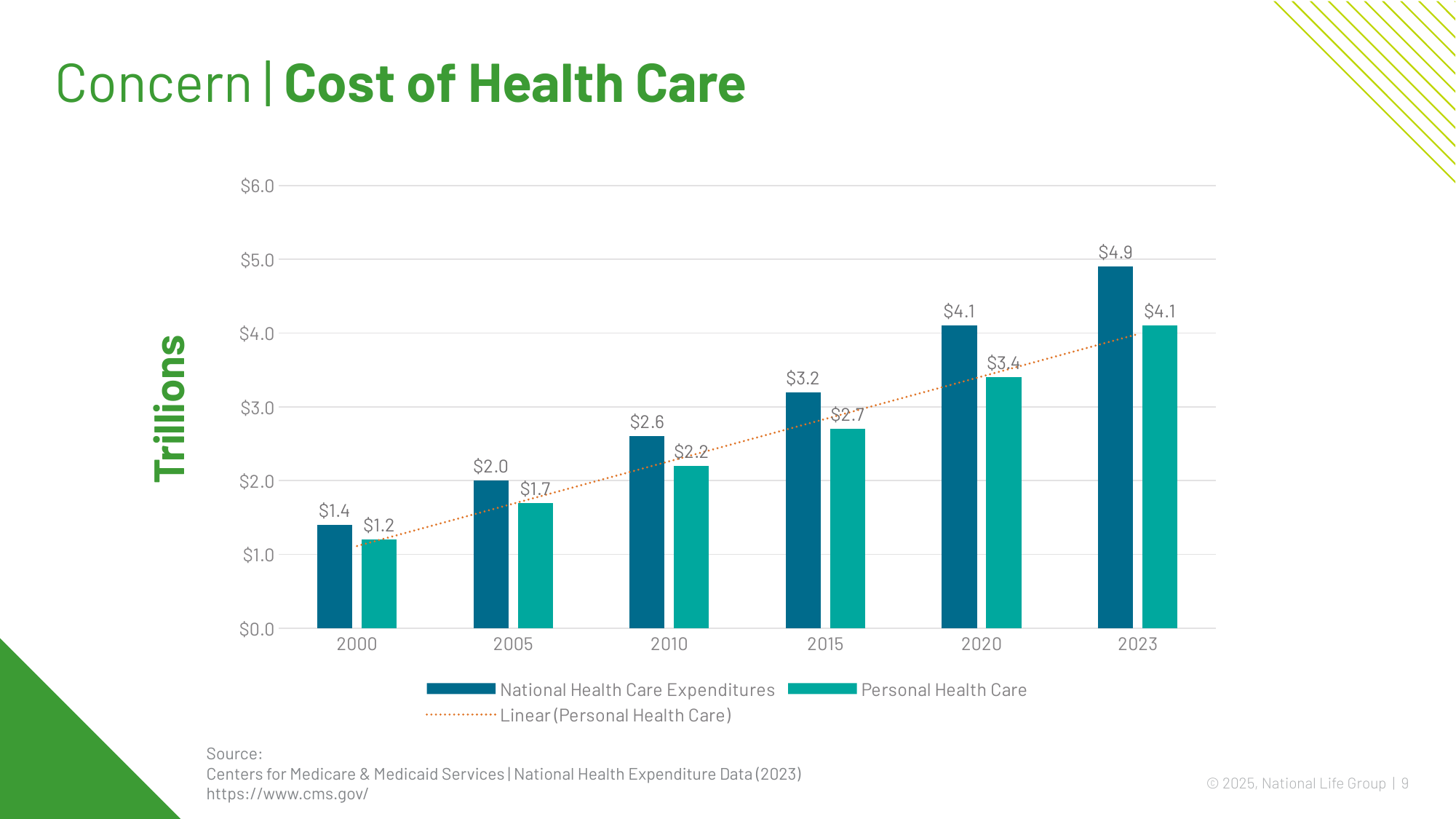

# Concern | Cost of Health Care

### Chart

| Category | National Health Care Expenditures | Personal Health Care |
|---|---|---|
| 2000 | 1.4 | 1.2 |
| 2005 | 2.0 | 1.7 |
| 2010 | 2.6 | 2.2 |
| 2015 | 3.2 | 2.7 |
| 2020 | 4.1 | 3.4 |
| 2023 | 4.9 | 4.1 |
Trillions
Source:
Centers for Medicare & Medicaid Services | National Health Expenditure Data (2023)
https://www.cms.gov/
© 2025, National Life Group  |  9